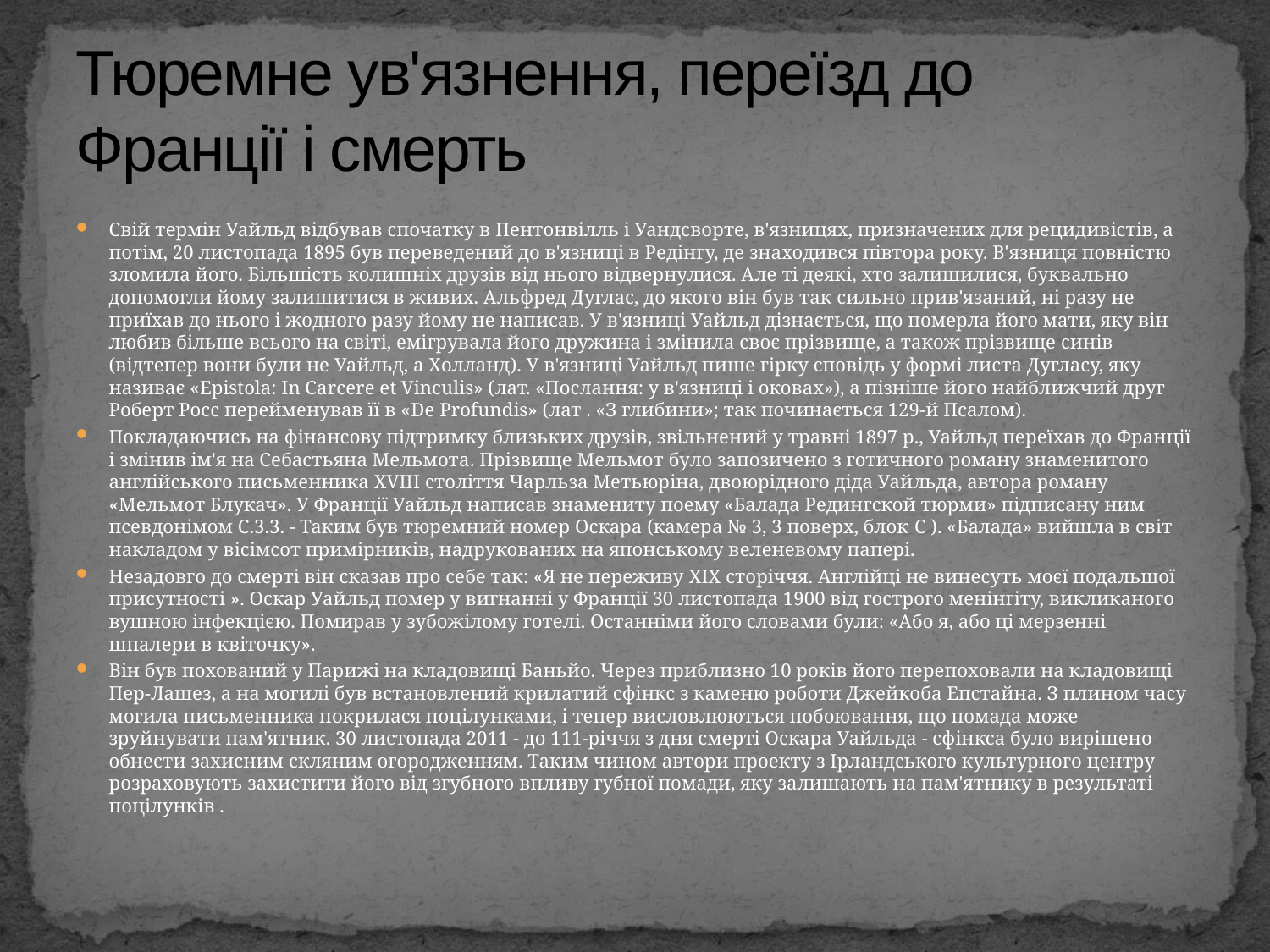

# Тюремне ув'язнення, переїзд до Франції і смерть
Свій термін Уайльд відбував спочатку в Пентонвілль і Уандсворте, в'язницях, призначених для рецидивістів, а потім, 20 листопада 1895 був переведений до в'язниці в Редінгу, де знаходився півтора року. В'язниця повністю зломила його. Більшість колишніх друзів від нього відвернулися. Але ті деякі, хто залишилися, буквально допомогли йому залишитися в живих. Альфред Дуглас, до якого він був так сильно прив'язаний, ні разу не приїхав до нього і жодного разу йому не написав. У в'язниці Уайльд дізнається, що померла його мати, яку він любив більше всього на світі, емігрувала його дружина і змінила своє прізвище, а також прізвище синів (відтепер вони були не Уайльд, а Холланд). У в'язниці Уайльд пише гірку сповідь у формі листа Дугласу, яку називає «Epistola: In Carcere et Vinculis» (лат. «Послання: у в'язниці і оковах»), а пізніше його найближчий друг Роберт Росс перейменував її в «De Profundis» (лат . «З глибини»; так починається 129-й Псалом).
Покладаючись на фінансову підтримку близьких друзів, звільнений у травні 1897 р., Уайльд переїхав до Франції і змінив ім'я на Себастьяна Мельмота. Прізвище Мельмот було запозичено з готичного роману знаменитого англійського письменника XVIII століття Чарльза Метьюріна, двоюрідного діда Уайльда, автора роману «Мельмот Блукач». У Франції Уайльд написав знамениту поему «Балада Редингской тюрми» підписану ним псевдонімом С.3.3. - Таким був тюремний номер Оскара (камера № 3, 3 поверх, блок C ). «Балада» вийшла в світ накладом у вісімсот примірників, надрукованих на японському веленевому папері.
Незадовго до смерті він сказав про себе так: «Я не переживу XIX сторіччя. Англійці не винесуть моєї подальшої присутності ». Оскар Уайльд помер у вигнанні у Франції 30 листопада 1900 від гострого менінгіту, викликаного вушною інфекцією. Помирав у зубожілому готелі. Останніми його словами були: «Або я, або ці мерзенні шпалери в квіточку».
Він був похований у Парижі на кладовищі Баньйо. Через приблизно 10 років його перепоховали на кладовищі Пер-Лашез, а на могилі був встановлений крилатий сфінкс з каменю роботи Джейкоба Епстайна. З плином часу могила письменника покрилася поцілунками, і тепер висловлюються побоювання, що помада може зруйнувати пам'ятник. 30 листопада 2011 - до 111-річчя з дня смерті Оскара Уайльда - сфінкса було вирішено обнести захисним скляним огородженням. Таким чином автори проекту з Ірландського культурного центру розраховують захистити його від згубного впливу губної помади, яку залишають на пам'ятнику в результаті поцілунків .